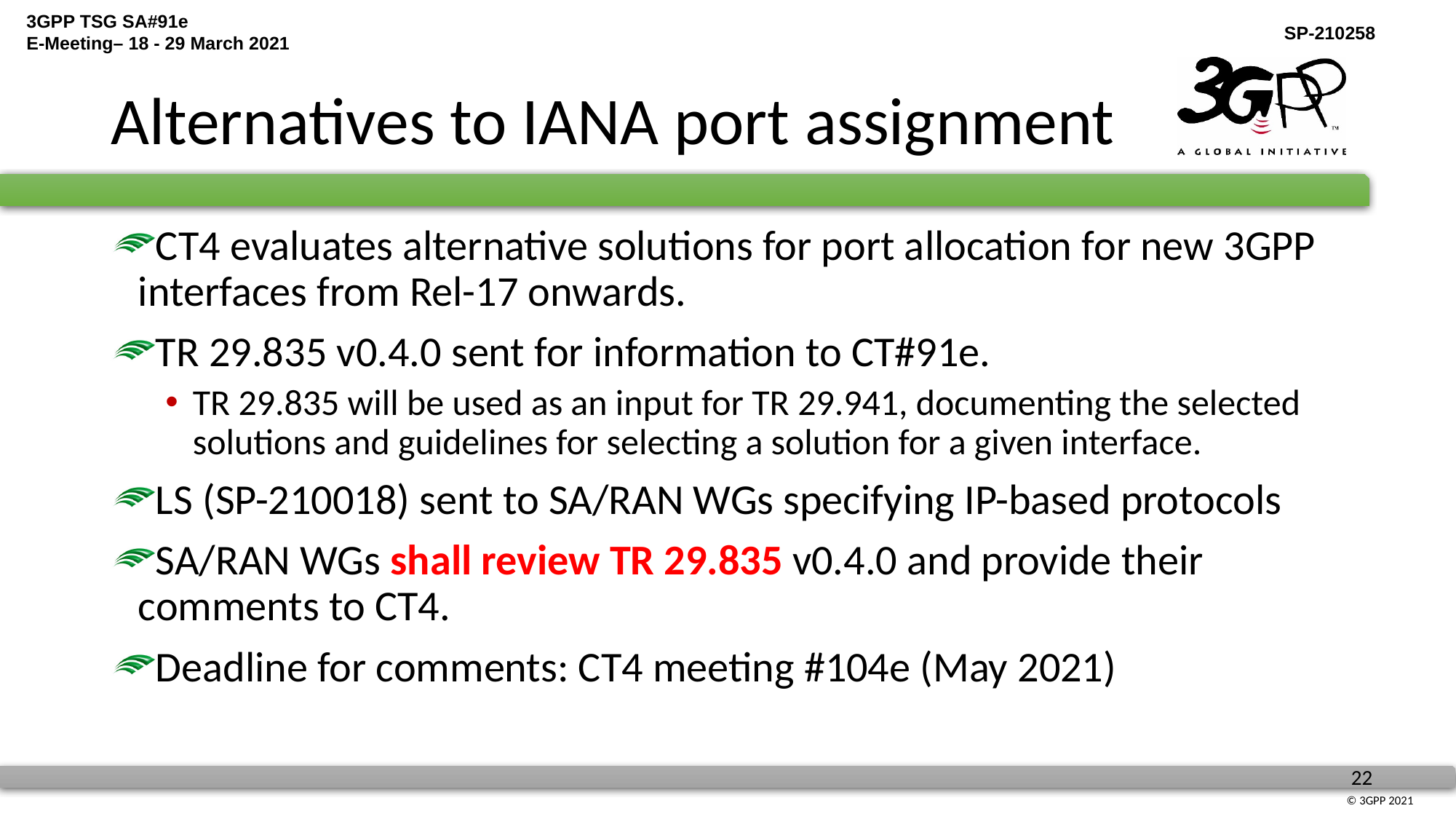

# Alternatives to IANA port assignment
CT4 evaluates alternative solutions for port allocation for new 3GPP interfaces from Rel-17 onwards.
TR 29.835 v0.4.0 sent for information to CT#91e.
TR 29.835 will be used as an input for TR 29.941, documenting the selected solutions and guidelines for selecting a solution for a given interface.
LS (SP-210018) sent to SA/RAN WGs specifying IP-based protocols
SA/RAN WGs shall review TR 29.835 v0.4.0 and provide their comments to CT4.
Deadline for comments: CT4 meeting #104e (May 2021)